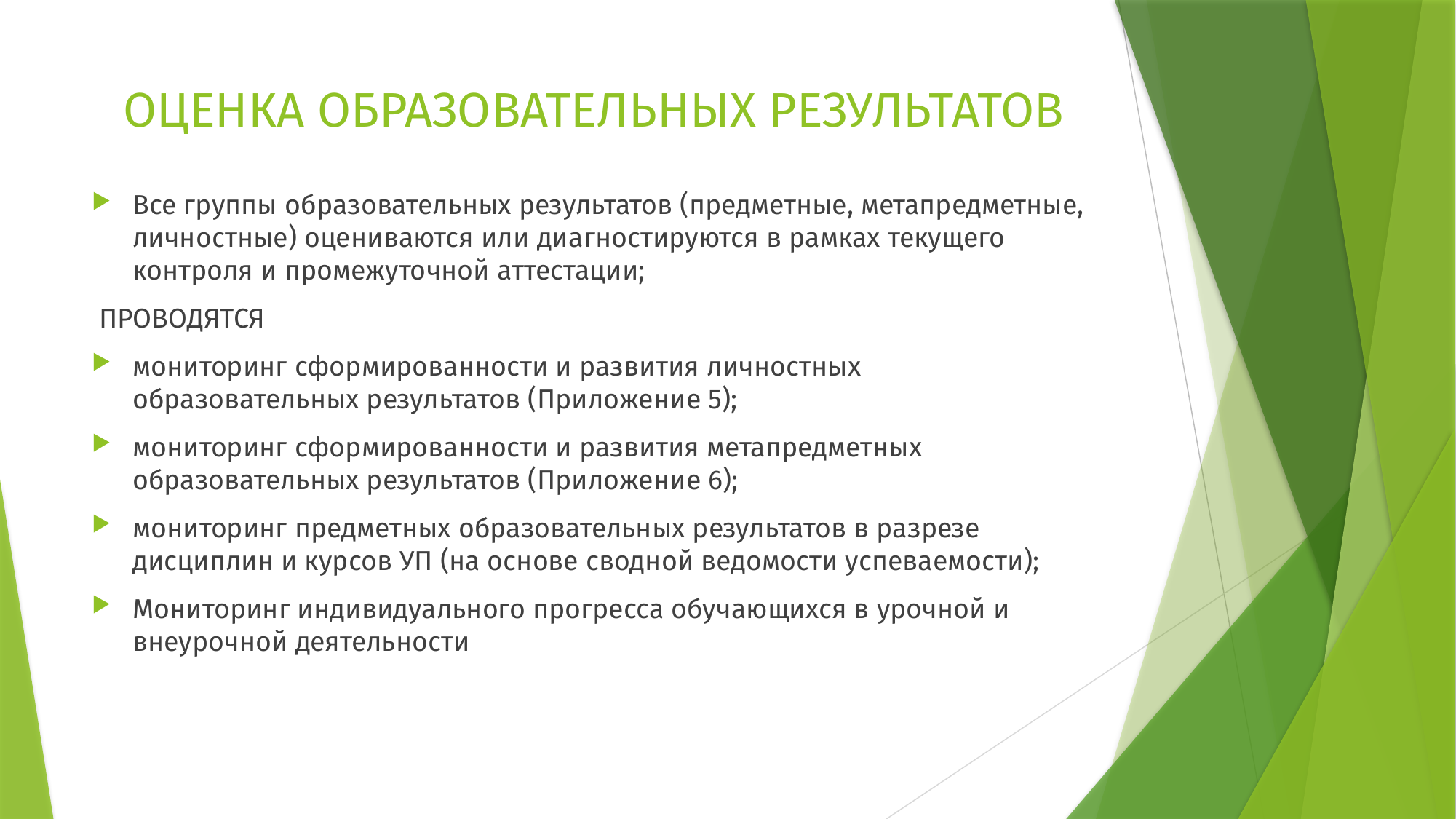

# ОЦЕНКА ОБРАЗОВАТЕЛЬНЫХ РЕЗУЛЬТАТОВ
Все группы образовательных результатов (предметные, метапредметные, личностные) оцениваются или диагностируются в рамках текущего контроля и промежуточной аттестации;
 ПРОВОДЯТСЯ
мониторинг сформированности и развития личностных образовательных результатов (Приложение 5);
мониторинг сформированности и развития метапредметных образовательных результатов (Приложение 6);
мониторинг предметных образовательных результатов в разрезе дисциплин и курсов УП (на основе сводной ведомости успеваемости);
Мониторинг индивидуального прогресса обучающихся в урочной и внеурочной деятельности